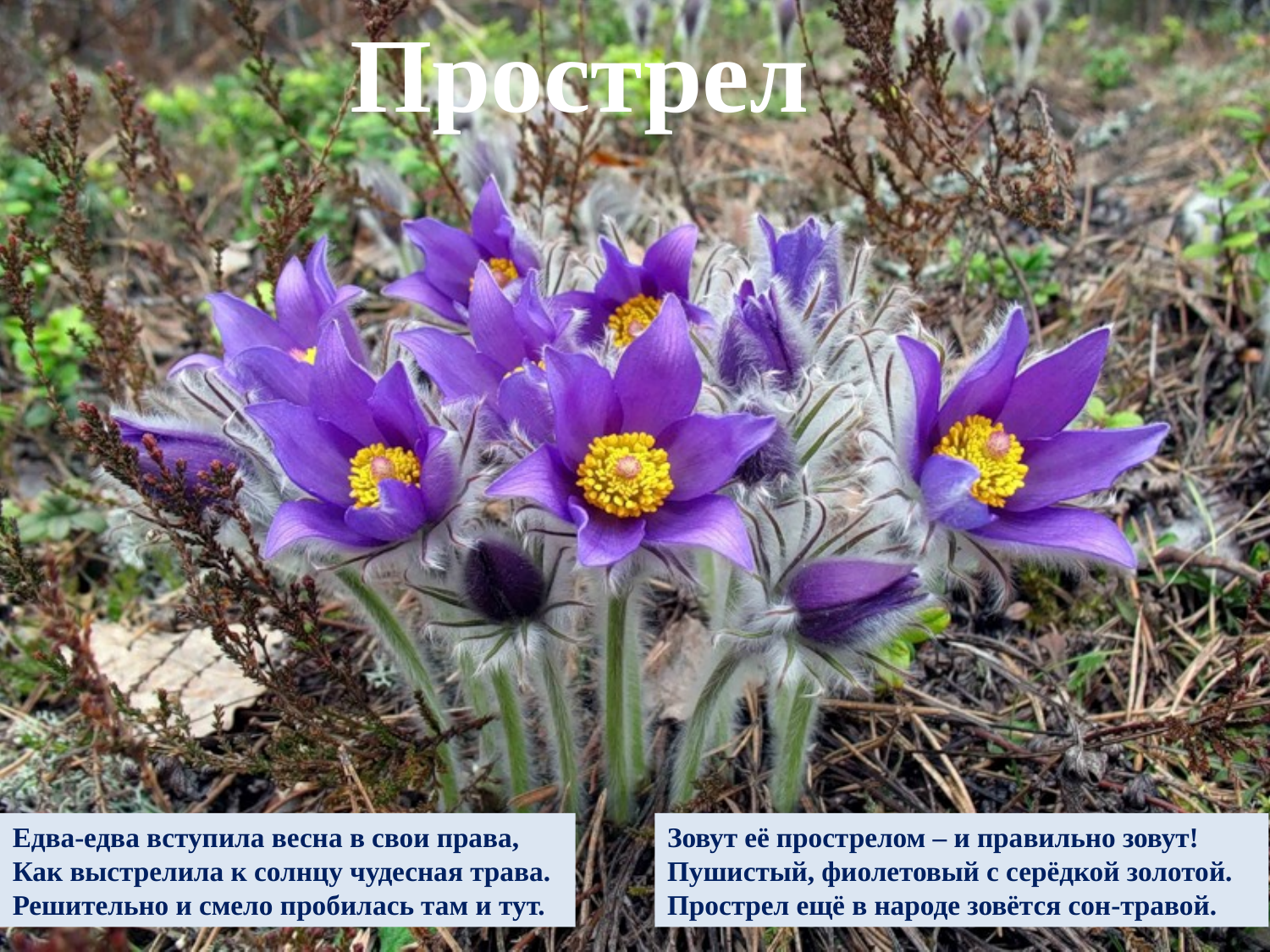

Прострел

Едва-едва вступила весна в свои права,
Как выстрелила к солнцу чудесная трава.
Решительно и смело пробилась там и тут.
Зовут её прострелом – и правильно зовут!
Пушистый, фиолетовый с серёдкой золотой.
Прострел ещё в народе зовётся сон-травой.